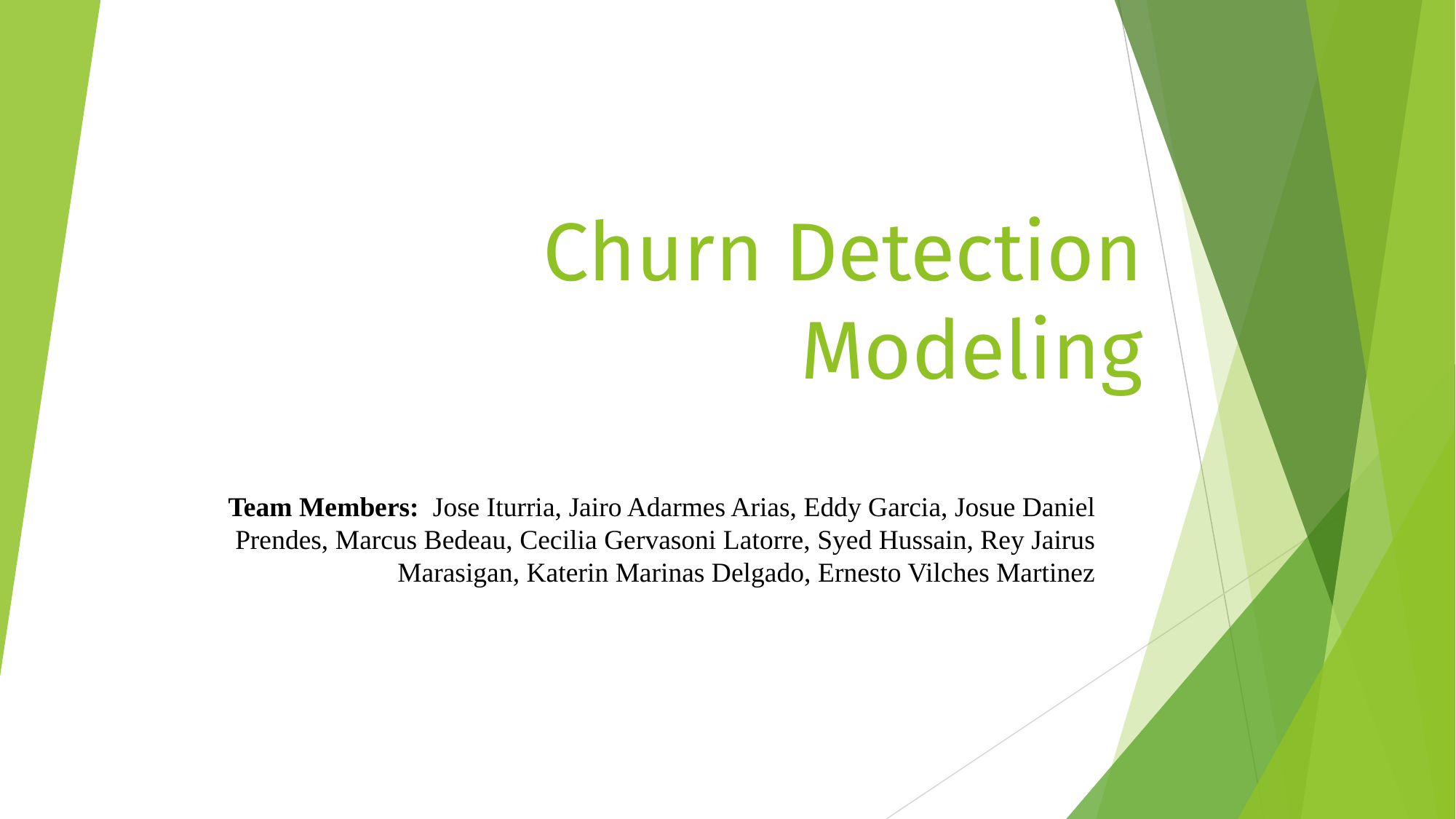

# Churn Detection Modeling
Team Members:  Jose Iturria, Jairo Adarmes Arias, Eddy Garcia, Josue Daniel Prendes, Marcus Bedeau, Cecilia Gervasoni Latorre, Syed Hussain, Rey Jairus Marasigan, Katerin Marinas Delgado, Ernesto Vilches Martinez